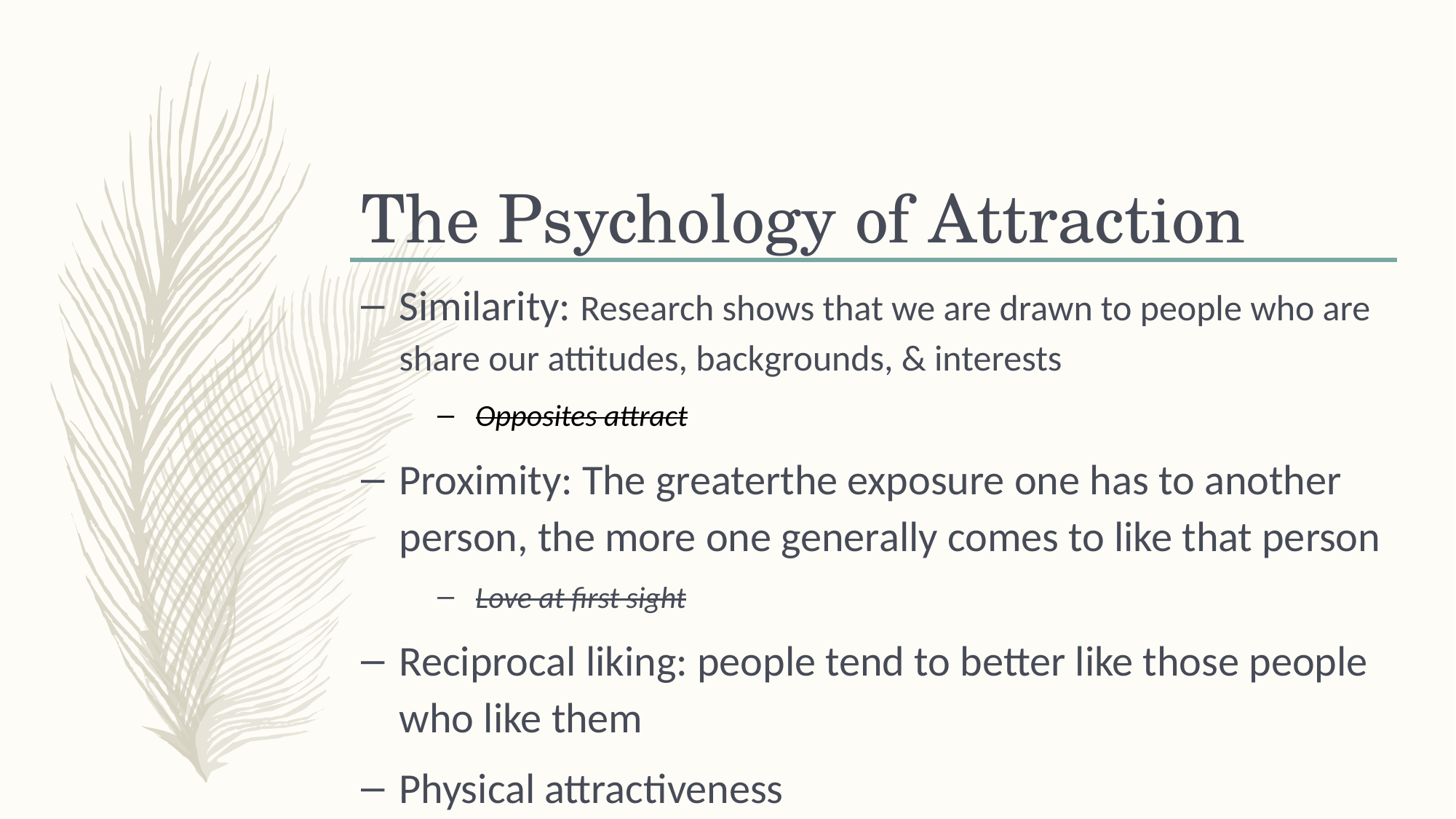

# The Psychology of Attraction
Similarity: Research shows that we are drawn to people who are share our attitudes, backgrounds, & interests
Opposites attract
Proximity: The greaterthe exposure one has to another person, the more one generally comes to like that person
Love at first sight
Reciprocal liking: people tend to better like those people who like them
Physical attractiveness